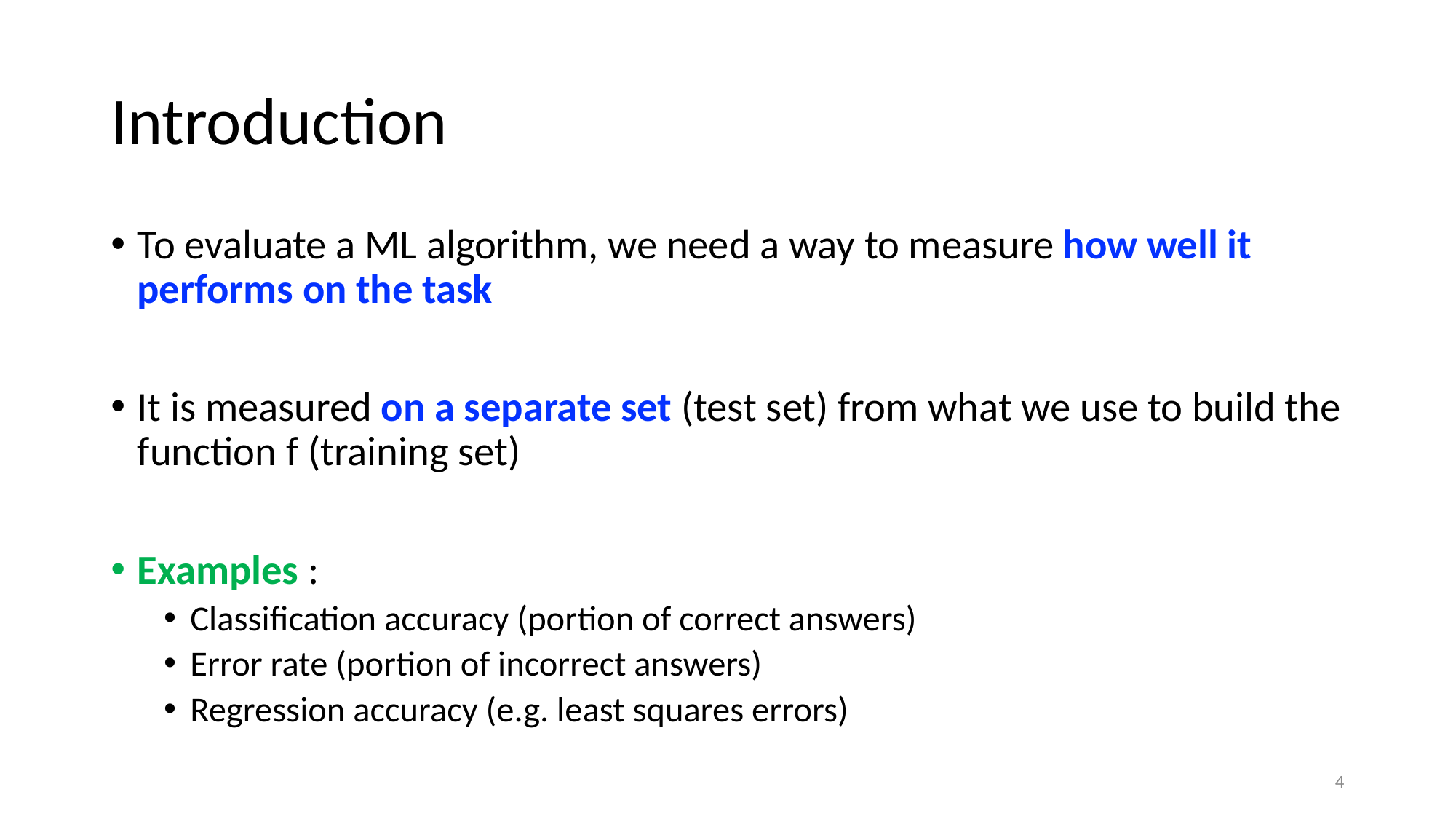

# Introduction
To evaluate a ML algorithm, we need a way to measure how well it performs on the task

It is measured on a separate set (test set) from what we use to build the function f (training set)

Examples :
Classification accuracy (portion of correct answers)
Error rate (portion of incorrect answers)
Regression accuracy (e.g. least squares errors)
4